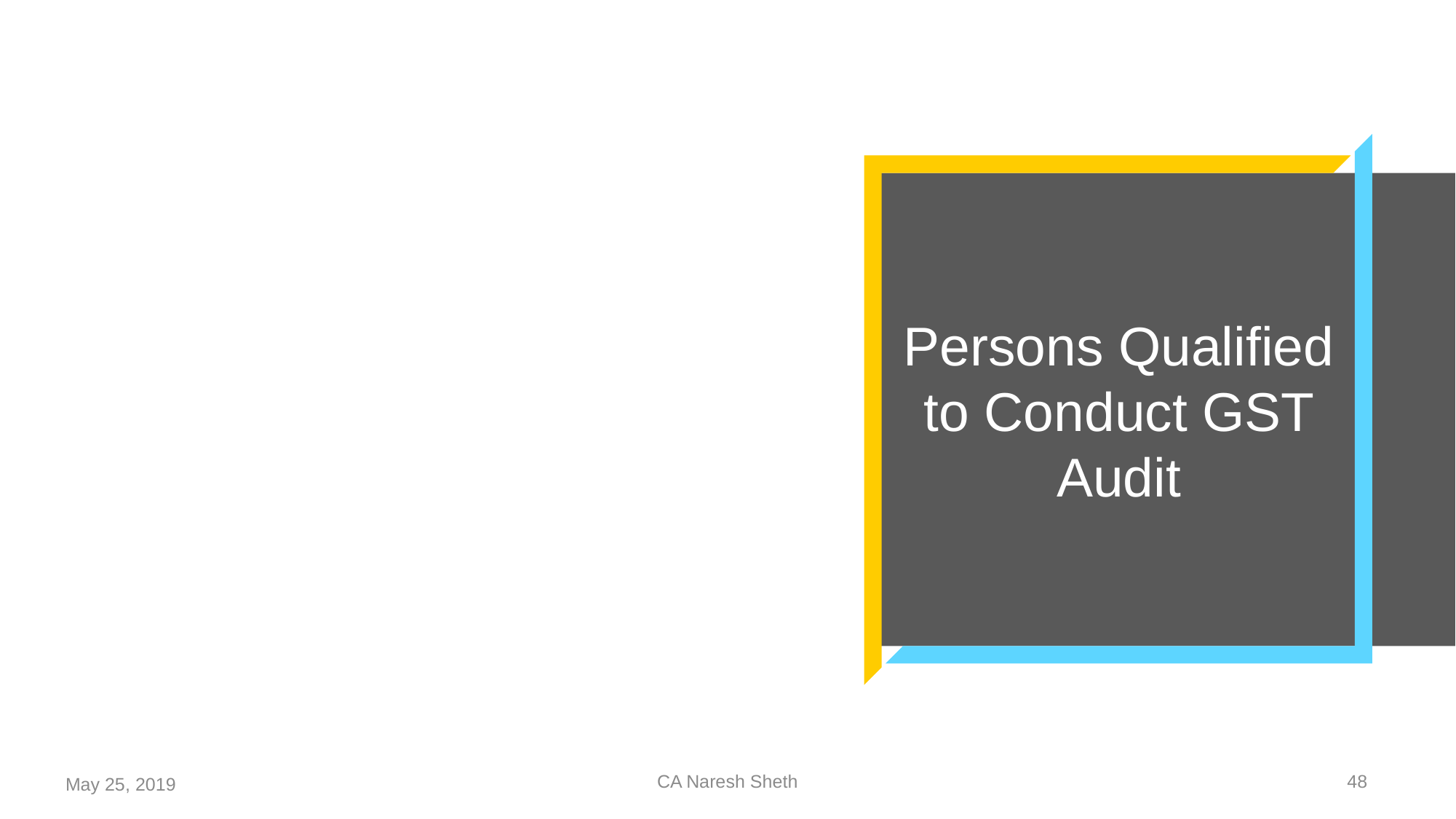

# Persons Qualified to Conduct GST Audit
48
CA Naresh Sheth
May 25, 2019